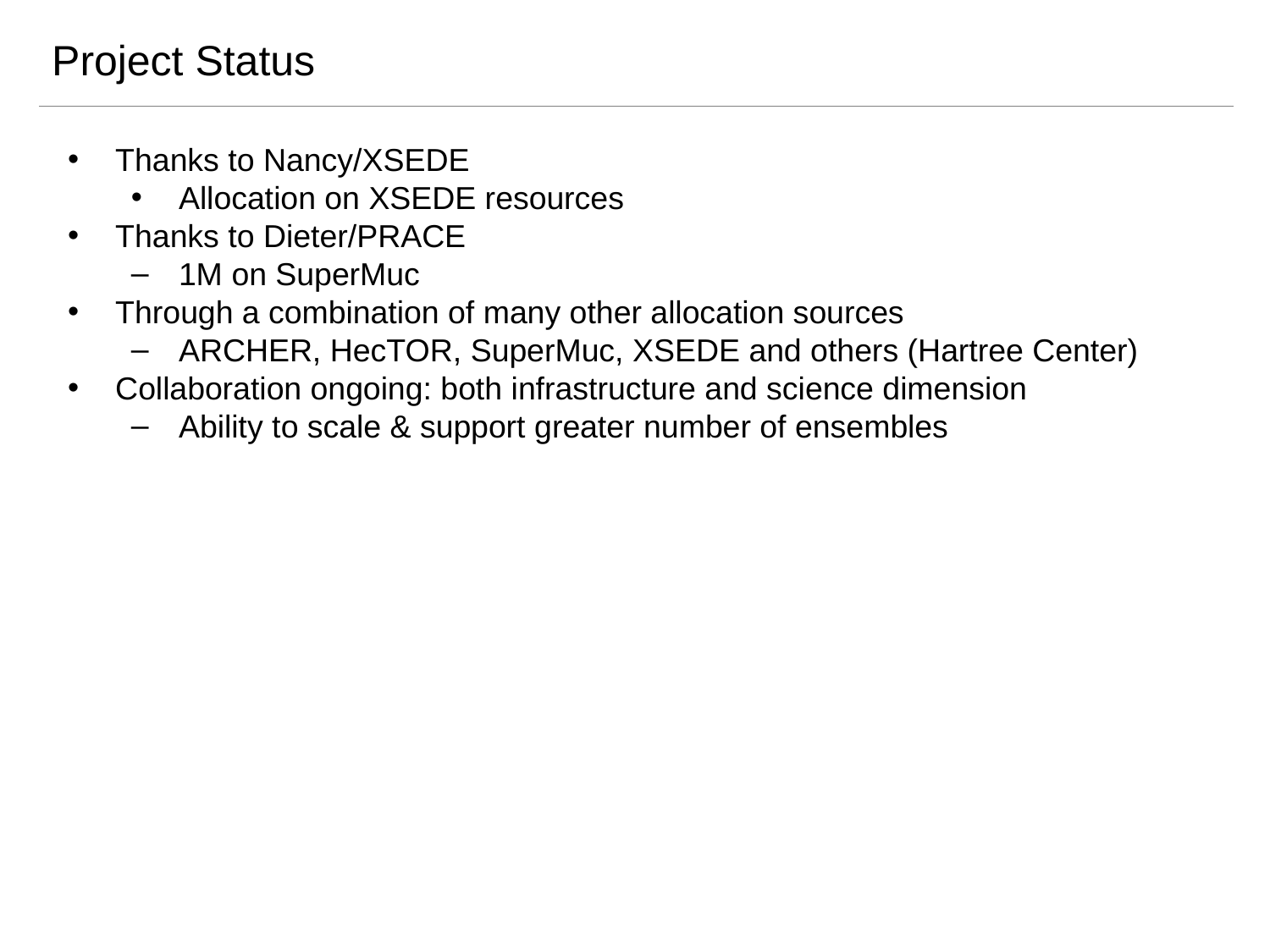

# Project Status
Thanks to Nancy/XSEDE
Allocation on XSEDE resources
Thanks to Dieter/PRACE
1M on SuperMuc
Through a combination of many other allocation sources
ARCHER, HecTOR, SuperMuc, XSEDE and others (Hartree Center)
Collaboration ongoing: both infrastructure and science dimension
Ability to scale & support greater number of ensembles